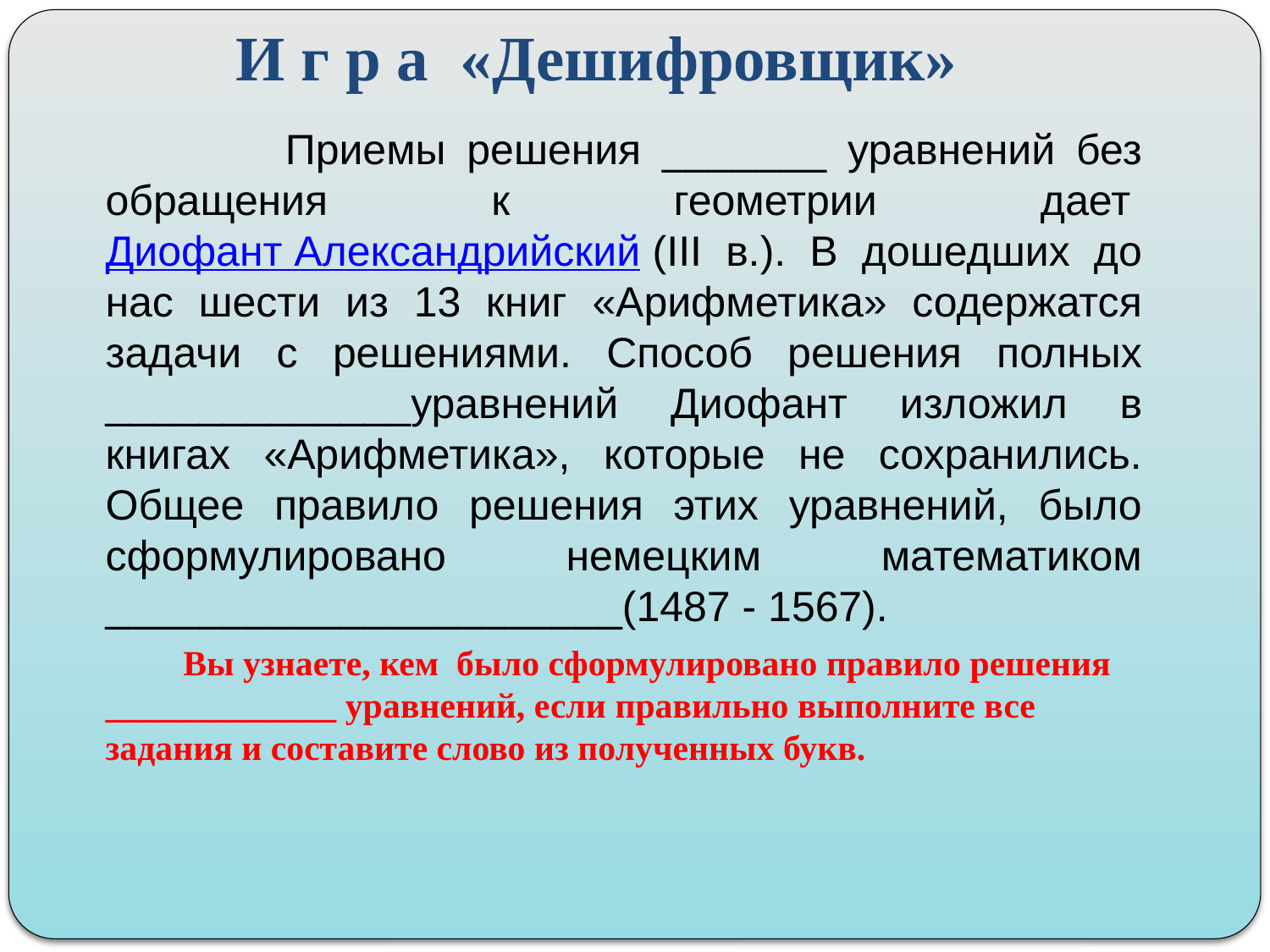

# И г р а  «Дешифровщик»
            Приемы решения _______ уравнений без обращения к геометрии дает Диофант Александрийский (III в.). В дошедших до нас шести из 13 книг «Арифметика» содержатся задачи с решениями. Способ решения полных _____________уравнений Диофант изложил в книгах «Арифметика», которые не сохранились. Общее правило решения этих уравнений, было сформулировано немецким математиком ______________________(1487 - 1567).
             Вы узнаете, кем  было сформулировано правило решения _____________ уравнений, если правильно выполните все задания и составите слово из полученных букв.